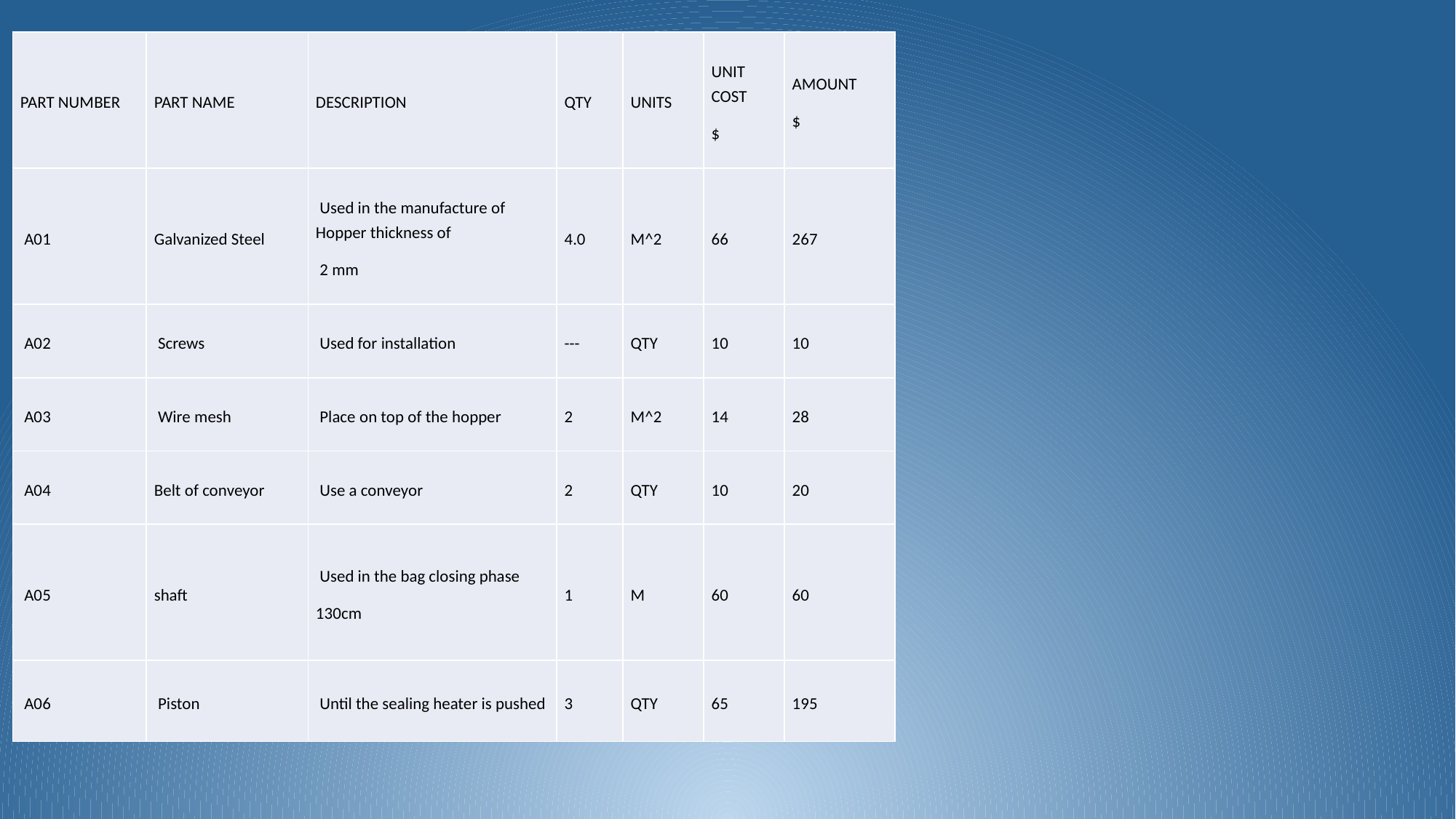

| PART NUMBER | PART NAME | DESCRIPTION | QTY | UNITS | UNIT COST $ | AMOUNT $ |
| --- | --- | --- | --- | --- | --- | --- |
| A01 | Galvanized Steel | Used in the manufacture of Hopper thickness of 2 mm | 4.0 | M^2 | 66 | 267 |
| A02 | Screws | Used for installation | --- | QTY | 10 | 10 |
| A03 | Wire mesh | Place on top of the hopper | 2 | M^2 | 14 | 28 |
| A04 | Belt of conveyor | Use a conveyor | 2 | QTY | 10 | 20 |
| A05 | shaft | Used in the bag closing phase 130cm | 1 | M | 60 | 60 |
| A06 | Piston | Until the sealing heater is pushed | 3 | QTY | 65 | 195 |